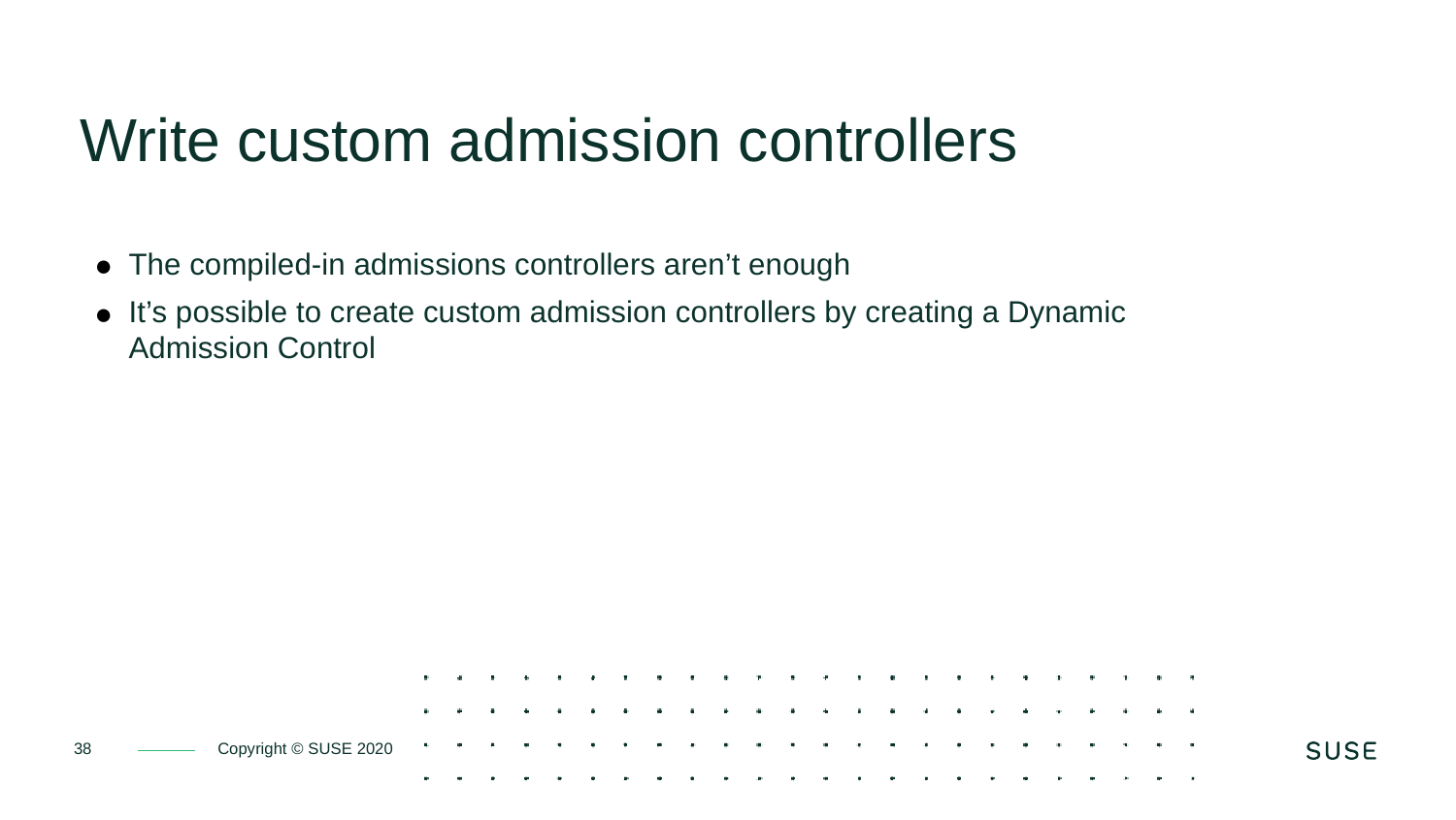

Write custom admission controllers
The compiled-in admissions controllers aren’t enough
It’s possible to create custom admission controllers by creating a Dynamic Admission Control